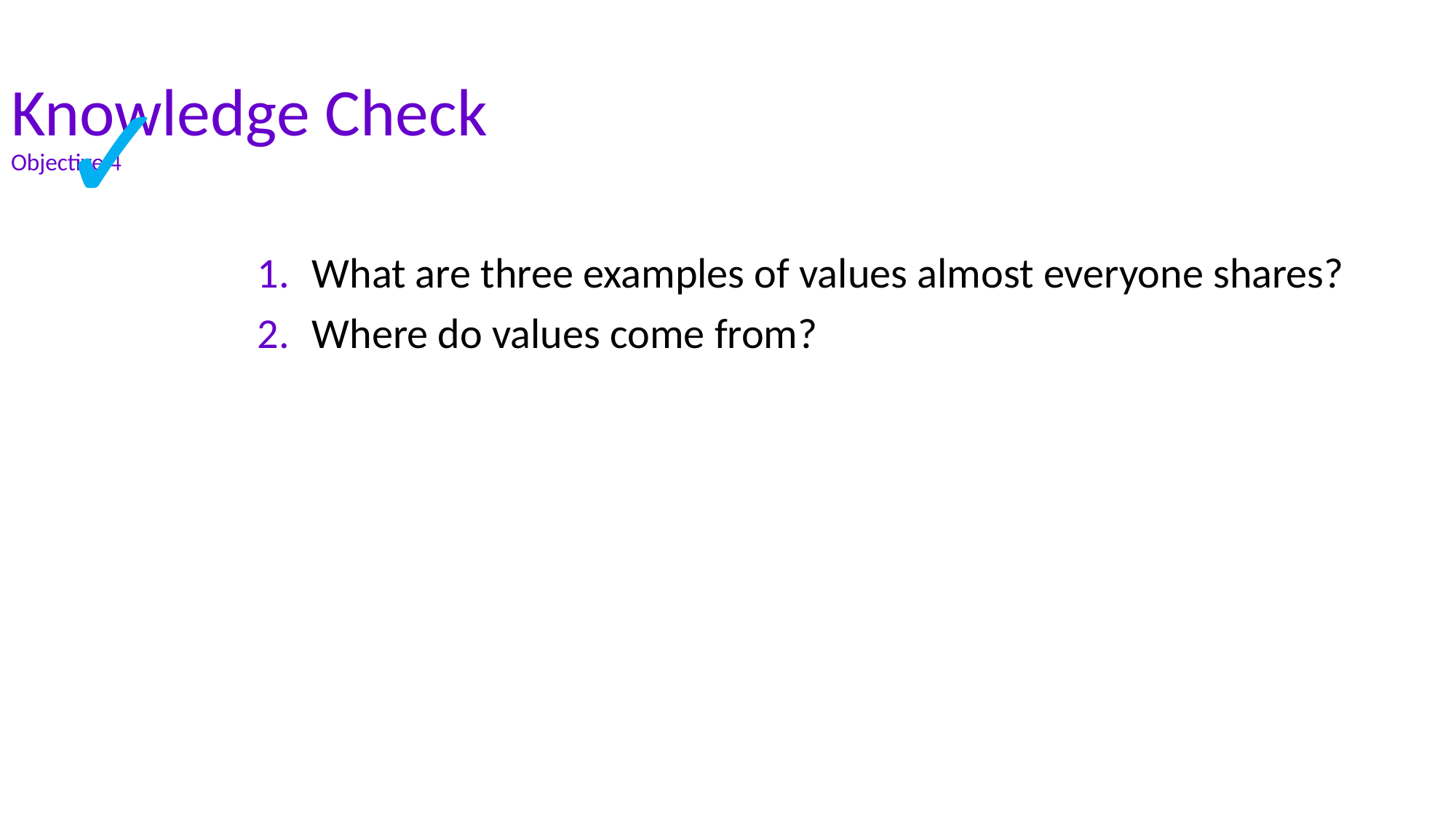

✓
Knowledge Check
Objective 4
What are three examples of values almost everyone shares?
Where do values come from?